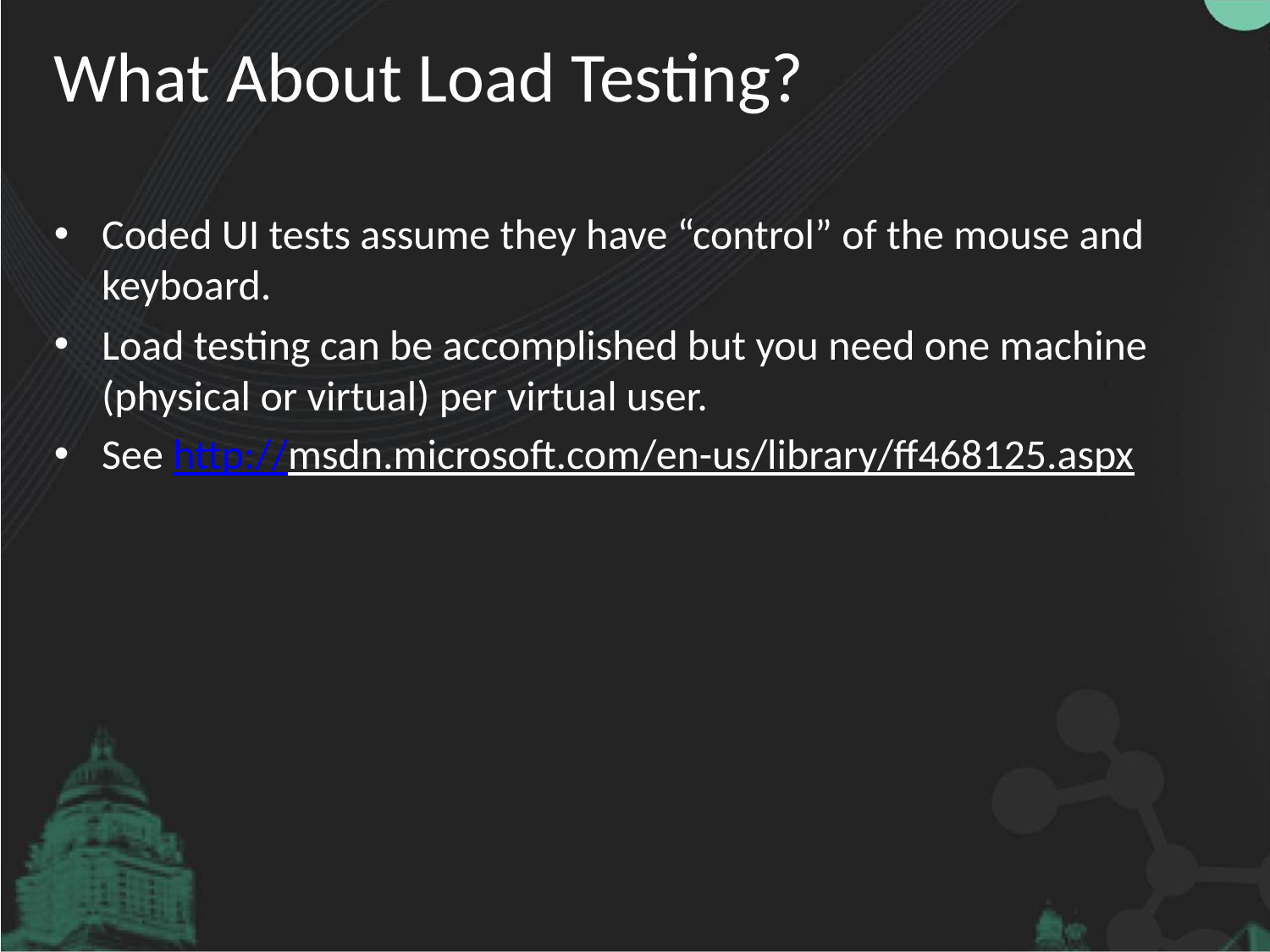

# What About Load Testing?
Coded UI tests assume they have “control” of the mouse and keyboard.
Load testing can be accomplished but you need one machine (physical or virtual) per virtual user.
See http://msdn.microsoft.com/en-us/library/ff468125.aspx